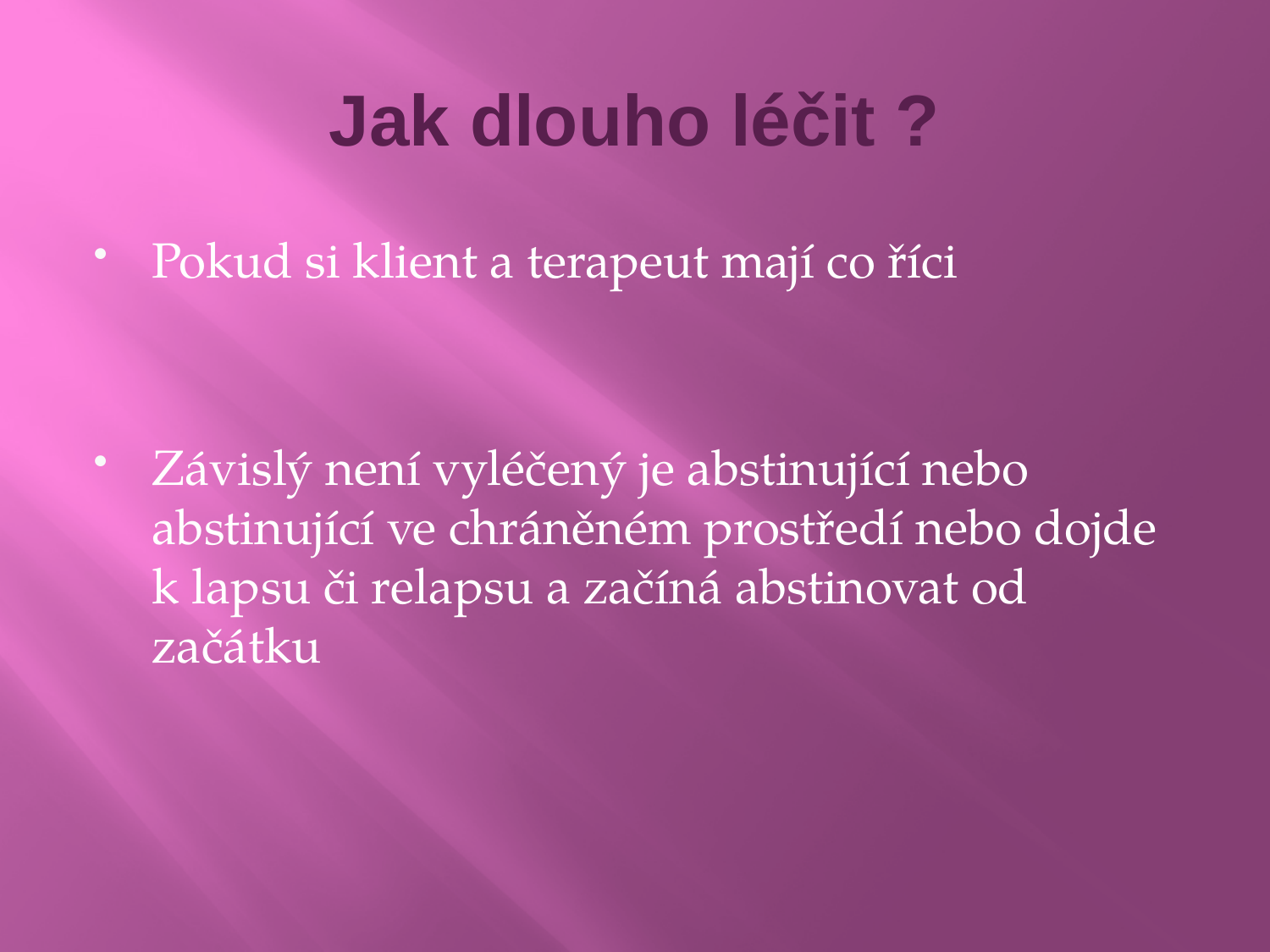

# Jak dlouho léčit ?
Pokud si klient a terapeut mají co říci

Závislý není vyléčený je abstinující nebo abstinující ve chráněném prostředí nebo dojde k lapsu či relapsu a začíná abstinovat od začátku